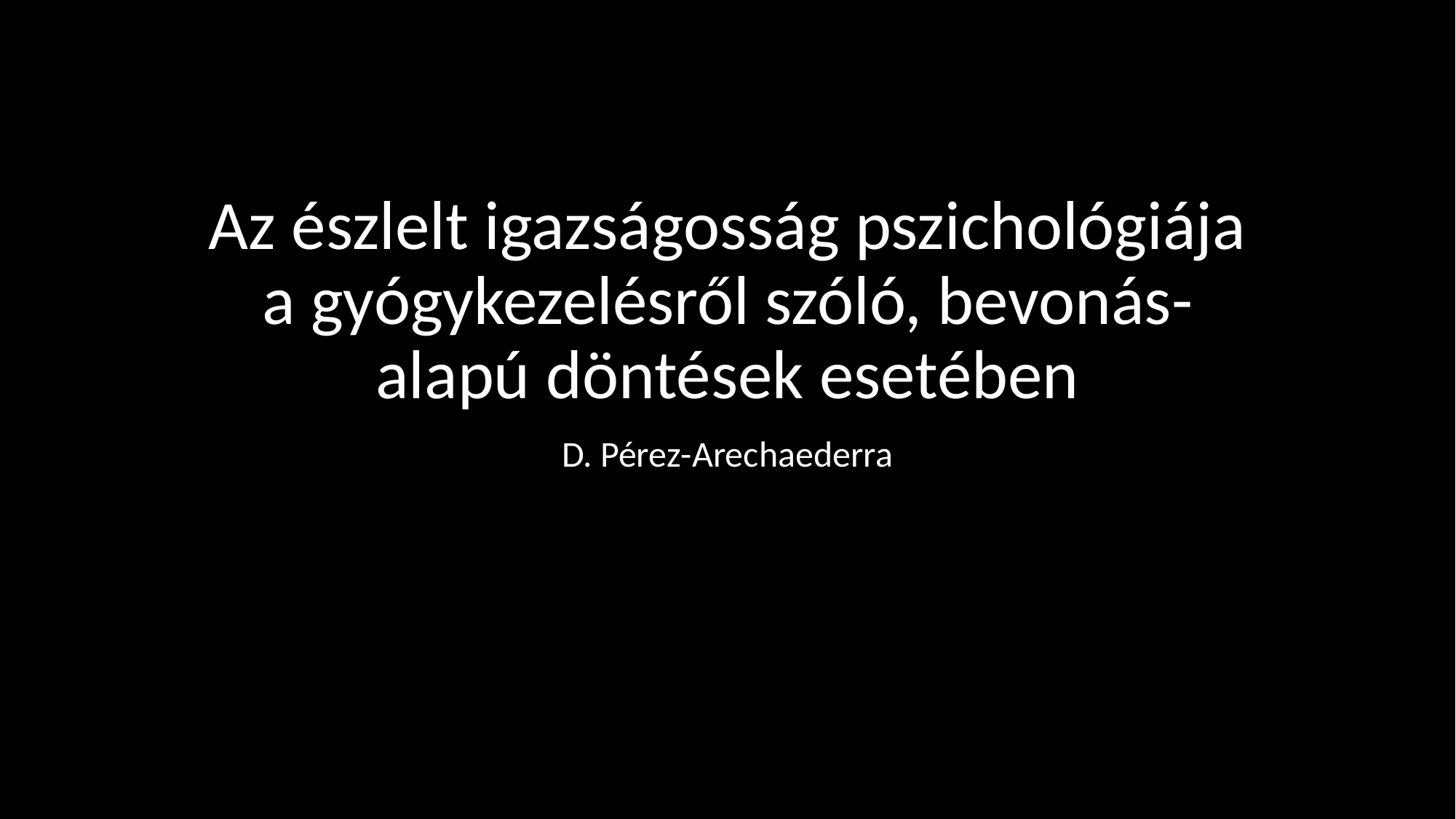

# Az észlelt igazságosság pszichológiája a gyógykezelésről szóló, bevonás-alapú döntések esetében
D. Pérez-Arechaederra